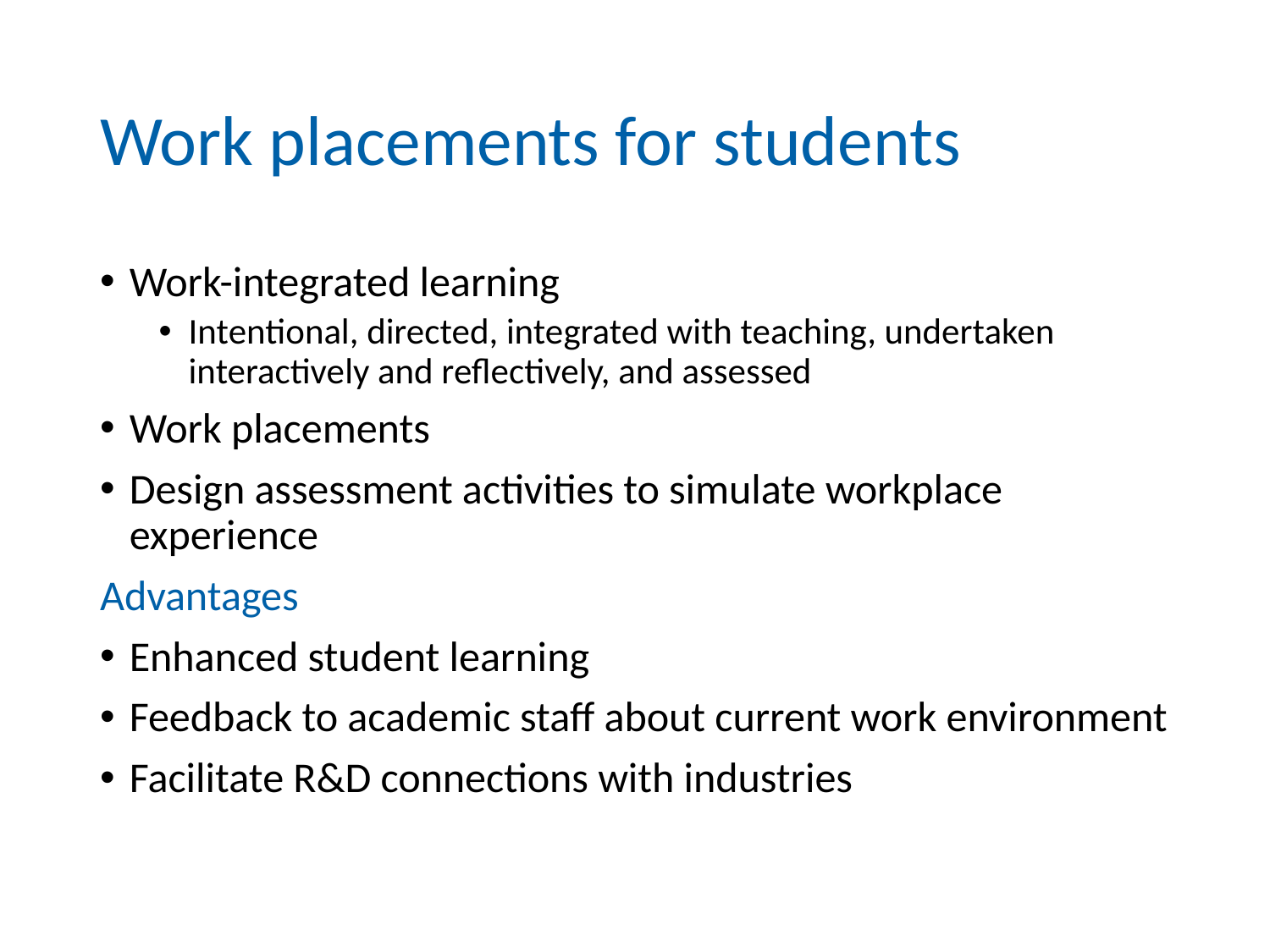

# Work placements for students
Work-integrated learning
Intentional, directed, integrated with teaching, undertaken interactively and reflectively, and assessed
Work placements
Design assessment activities to simulate workplace experience
Advantages
Enhanced student learning
Feedback to academic staff about current work environment
Facilitate R&D connections with industries